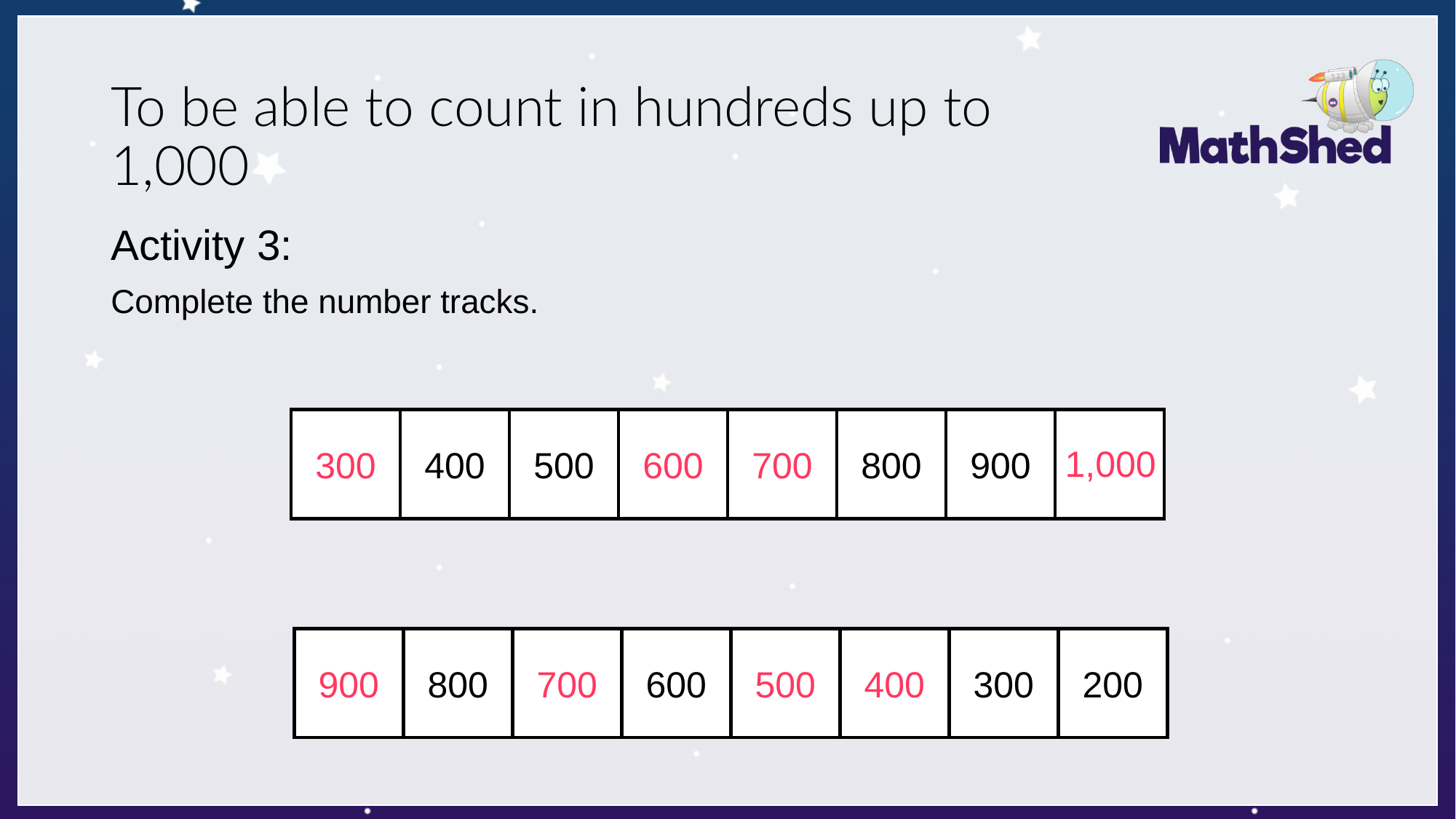

# To be able to count in hundreds up to 1,000
Activity 3:
Complete the number tracks.

300
400
500
600
700
800
900

1,000
900
800
700
600
500
400
300
200